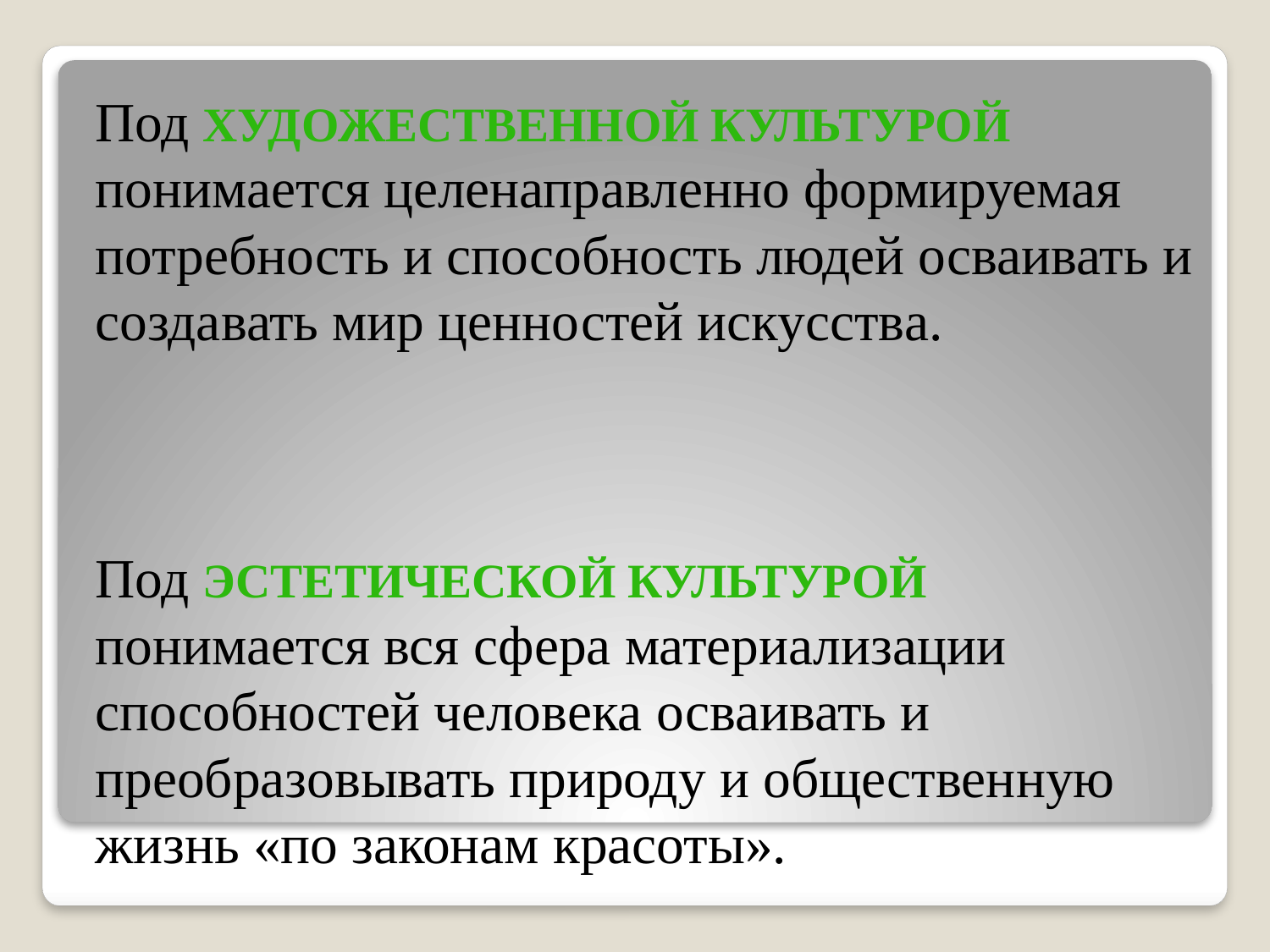

Под художественной культурой понимается целенаправленно формируемая потребность и способность людей осваивать и создавать мир ценностей искусства.

Под эстетической культурой понимается вся сфера материализации способностей человека осваивать и преобразовывать природу и общественную жизнь «по законам красоты».